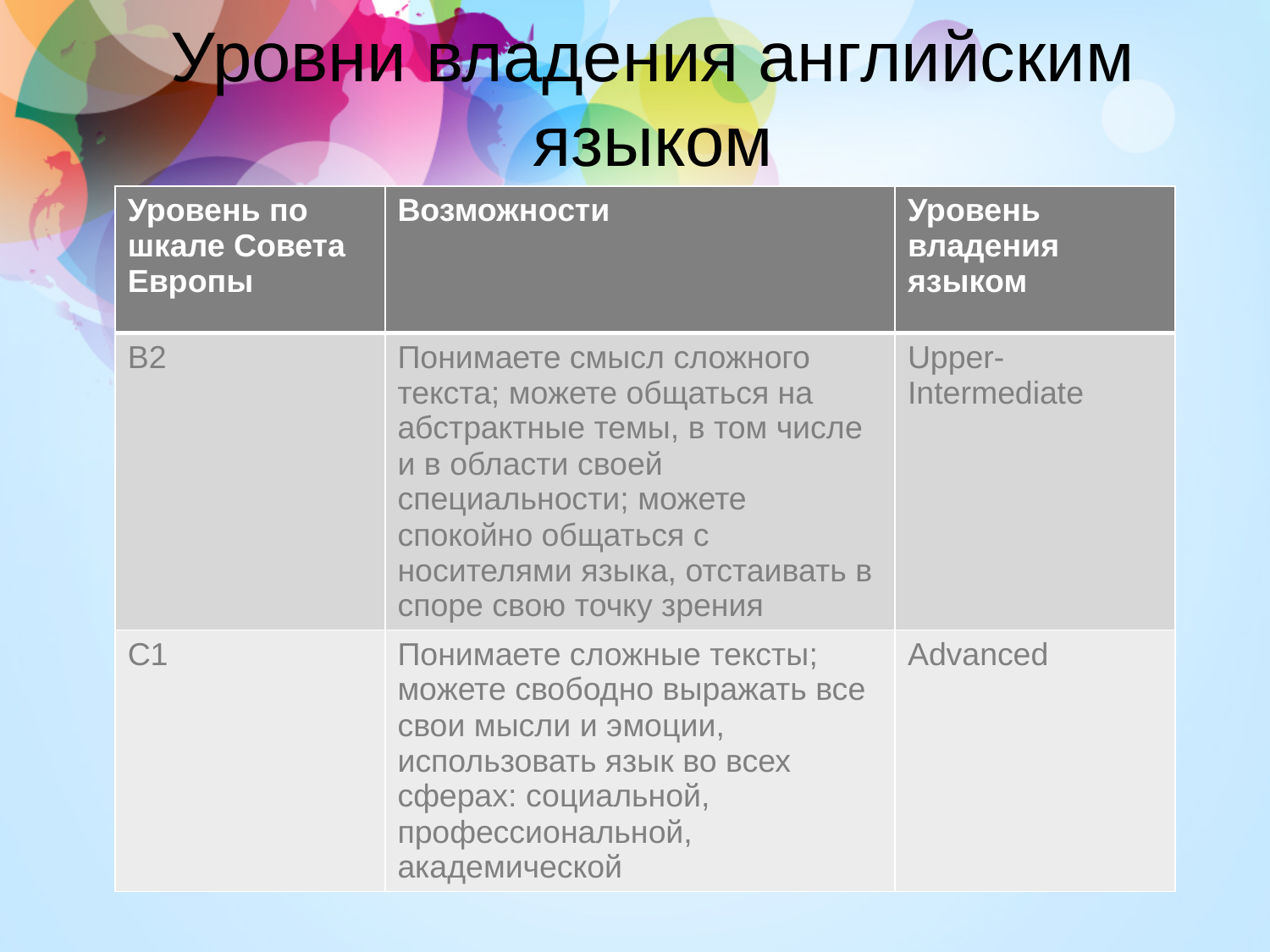

# Уровни владения английским языком
| Уровень по шкале Совета Европы | Возможности | Уровень владения языком |
| --- | --- | --- |
| B2 | Понимаете смысл сложного текста; можете общаться на абстрактные темы, в том числе и в области своей специальности; можете спокойно общаться с носителями языка, отстаивать в споре свою точку зрения | Upper-Intermediate |
| C1 | Понимаете сложные тексты; можете свободно выражать все свои мысли и эмоции, использовать язык во всех сферах: социальной, профессиональной, академической | Advanced |